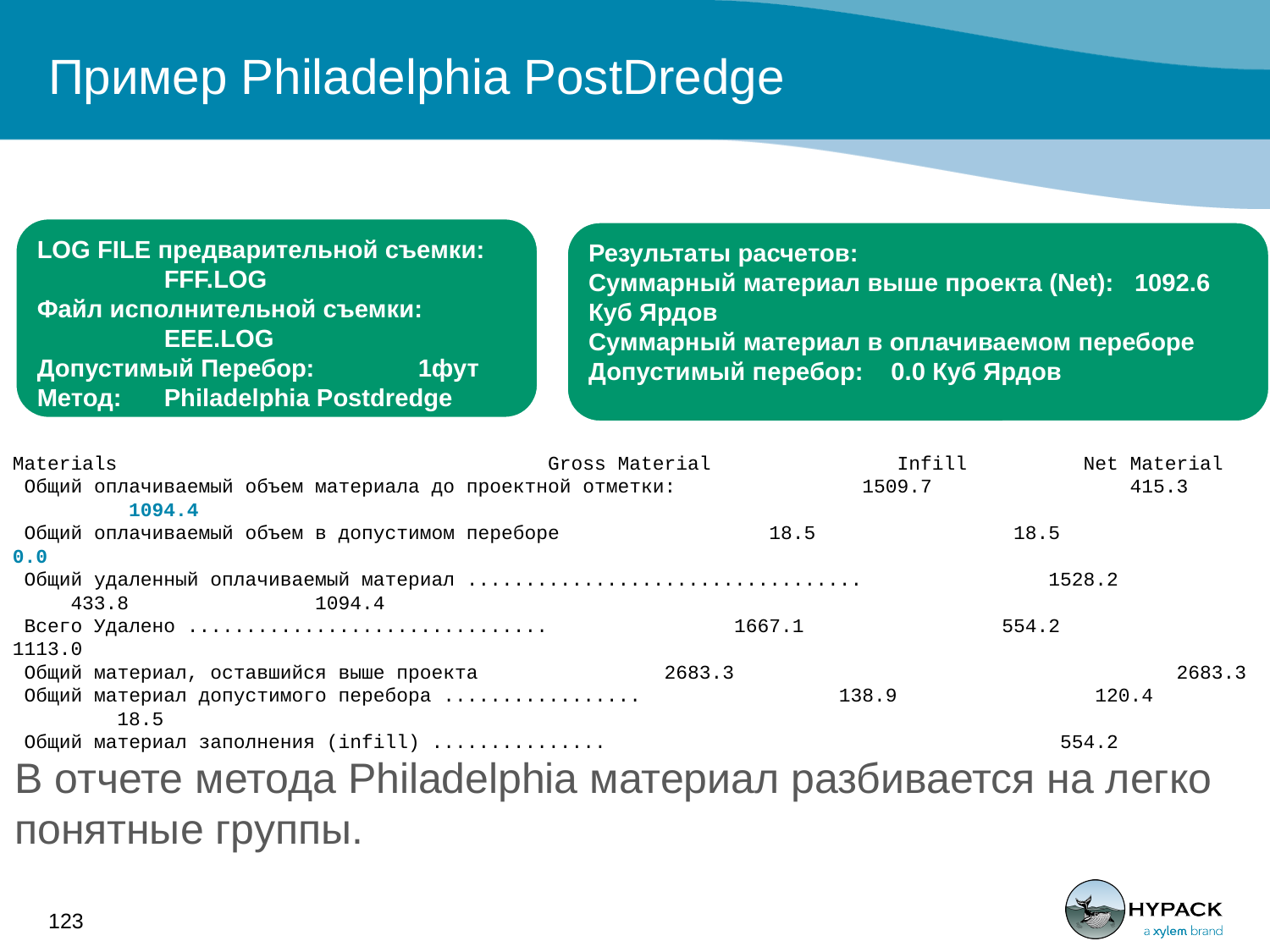

# Пример Philadelphia PostDredge
LOG FILE предварительной съемки:	FFF.LOG
Файл исполнительной съемки:	EEE.LOG
Допустимый Перебор:	1фут
Метод:	Philadelphia Postdredge
Результаты расчетов:
Суммарный материал выше проекта (Net):   1092.6 Куб Ярдов
Суммарный материал в оплачиваемом переборе Допустимый перебор:    0.0 Куб Ярдов
Materials                                     Gross Material                Infill          Net Material
 Общий оплачиваемый объем материала до проектной отметки:                1509.7                 415.3                1094.4
 Общий оплачиваемый объем в допустимом переборе                  18.5                 18.5                0.0
 Общий удаленный оплачиваемый материал ..................................                1528.2                 433.8                1094.4
 Всего Удалено ...............................                1667.1                 554.2                1113.0
 Общий материал, оставшийся выше проекта                2683.3                                      2683.3
 Общий материал допустимого перебора .................                 138.9                 120.4                  18.5
 Общий материал заполнения (infill) ...............                                       554.2
В отчете метода Philadelphia материал разбивается на легко понятные группы.
123